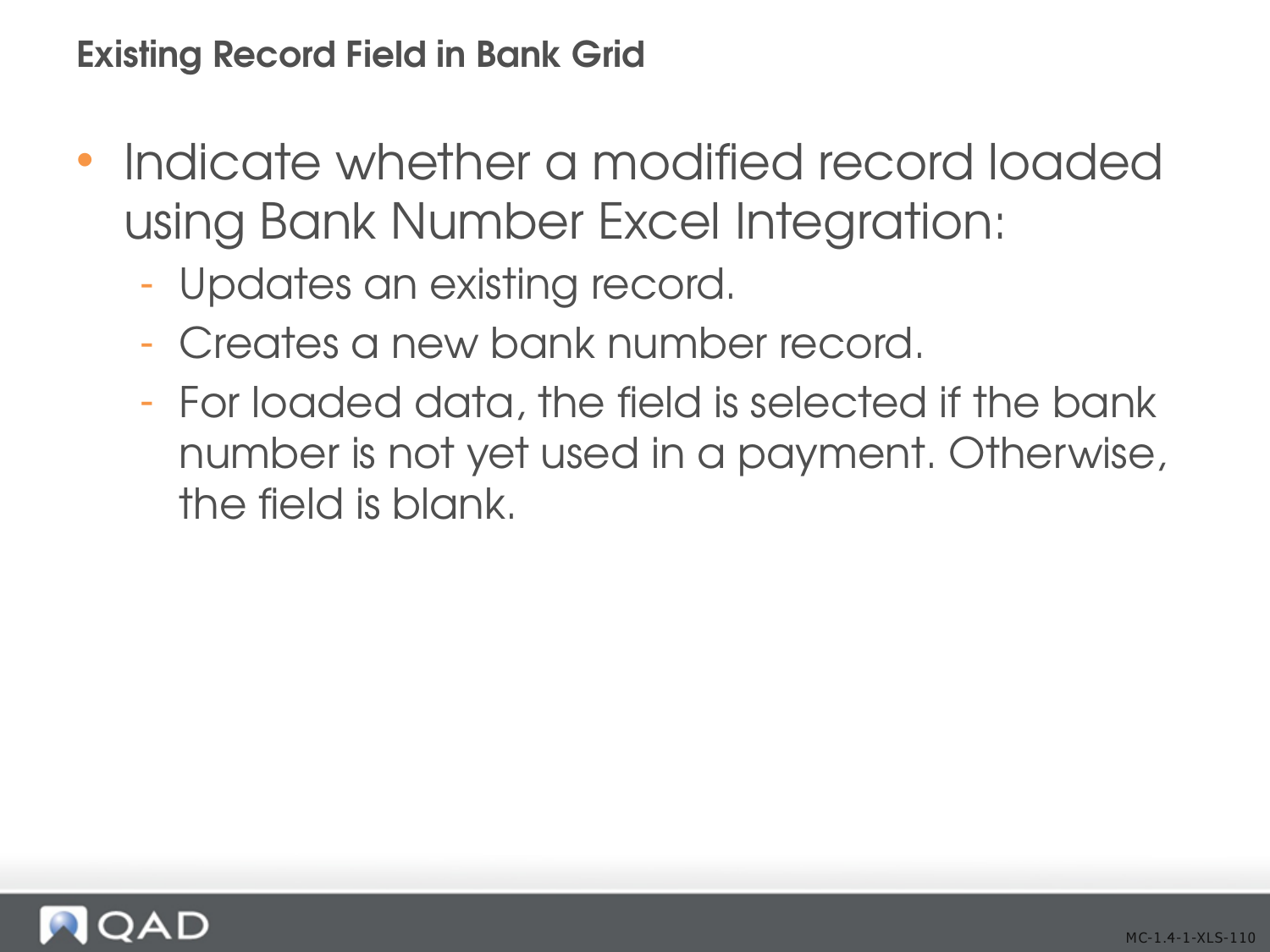

# Existing Record Field in Bank Grid
Indicate whether a modified record loaded using Bank Number Excel Integration:
Updates an existing record.
Creates a new bank number record.
For loaded data, the field is selected if the bank number is not yet used in a payment. Otherwise, the field is blank.

MC-1.4-1-XLS-110